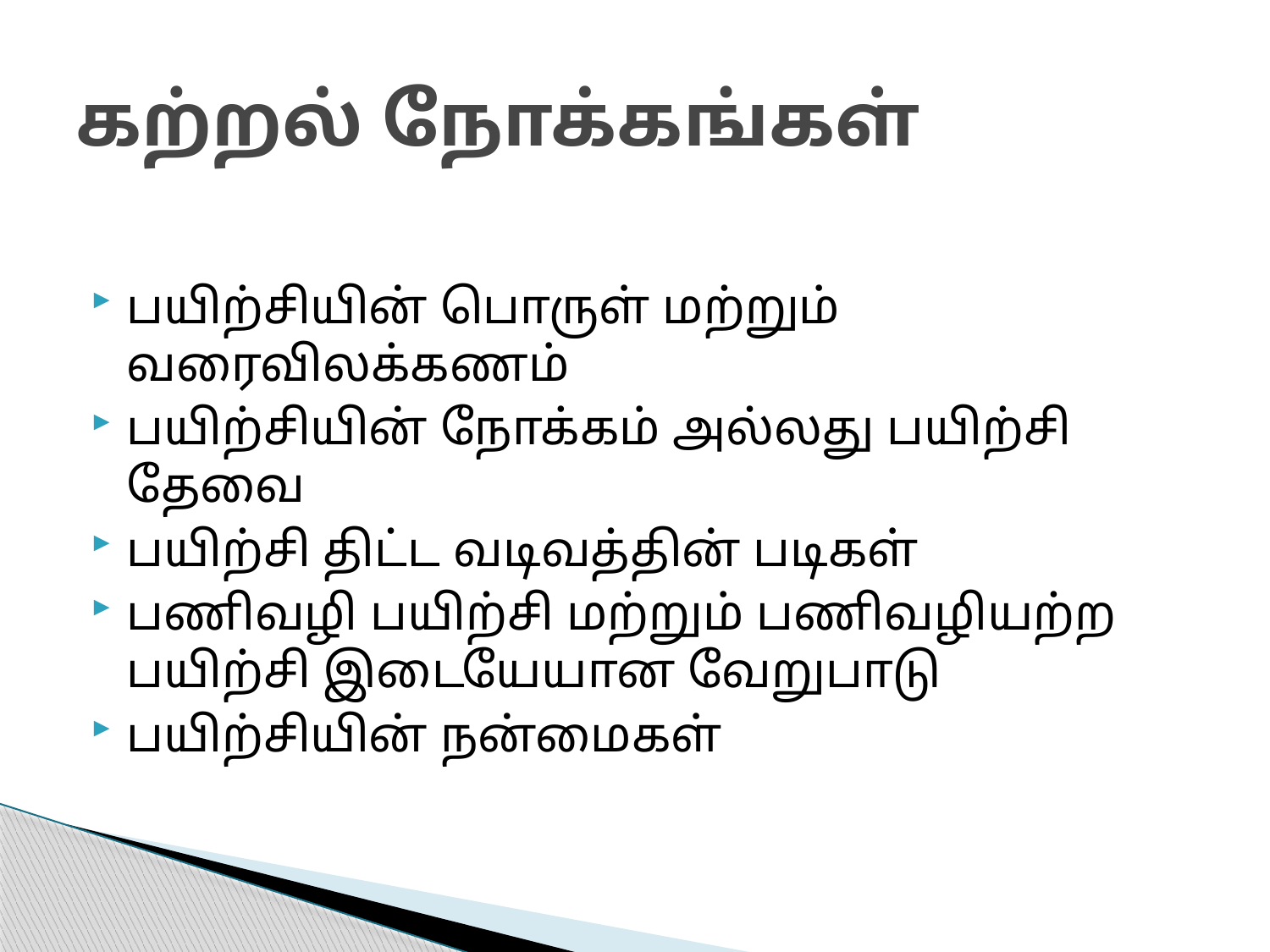

# கற்றல் நோக்கங்கள்

பயிற்சியின் பொருள் மற்றும் வரைவிலக்கணம்
பயிற்சியின் நோக்கம் அல்லது பயிற்சி தேவை
பயிற்சி திட்ட வடிவத்தின் படிகள்
பணிவழி பயிற்சி மற்றும் பணிவழியற்ற பயிற்சி இடையேயான வேறுபாடு
பயிற்சியின் நன்மைகள்